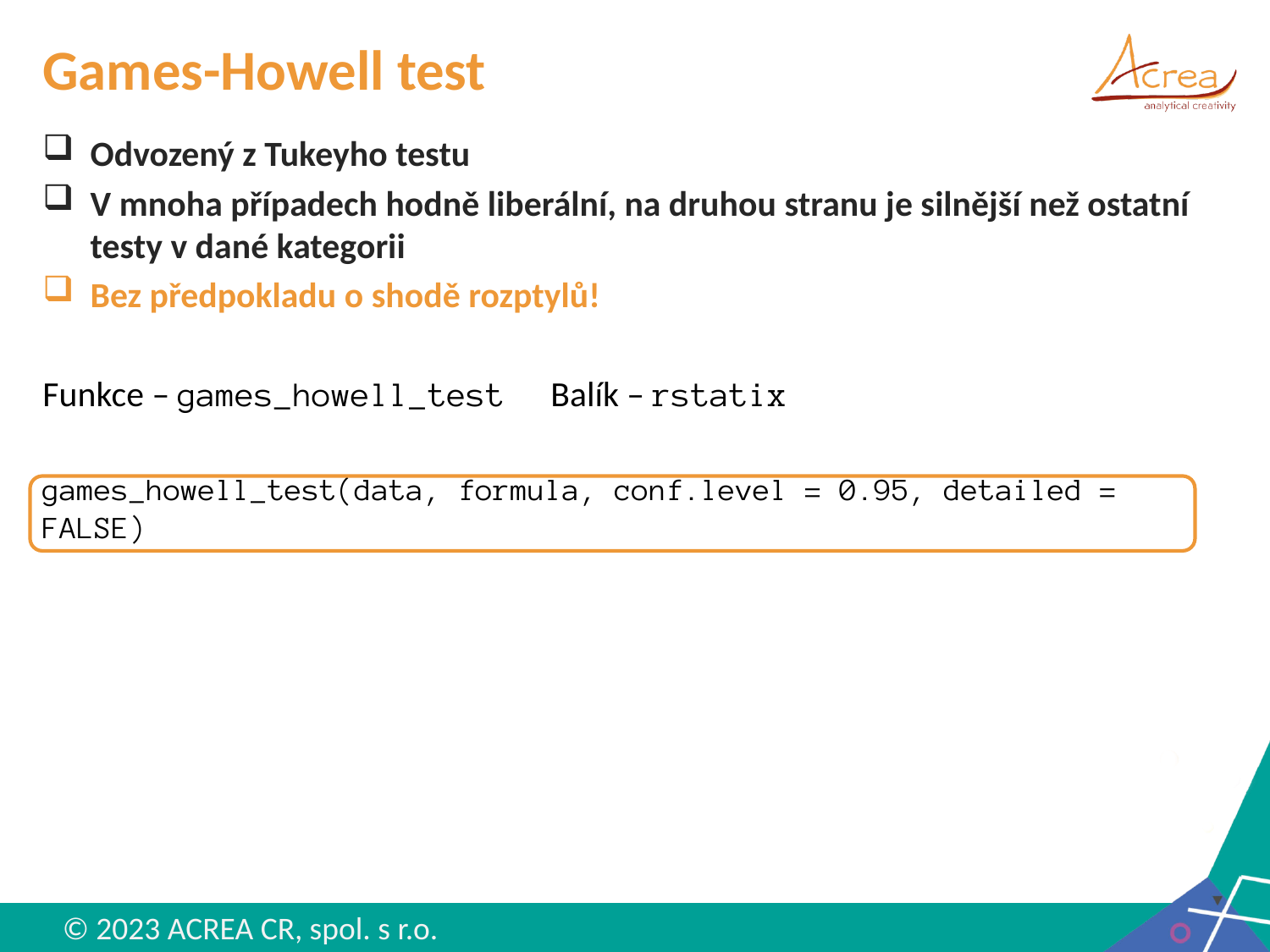

# Games-Howell test
Odvozený z Tukeyho testu
V mnoha případech hodně liberální, na druhou stranu je silnější než ostatní testy v dané kategorii
Bez předpokladu o shodě rozptylů!

Funkce – games_howell_test 	Balík – rstatix

games_howell_test(data, formula, conf.level = 0.95, detailed = FALSE)